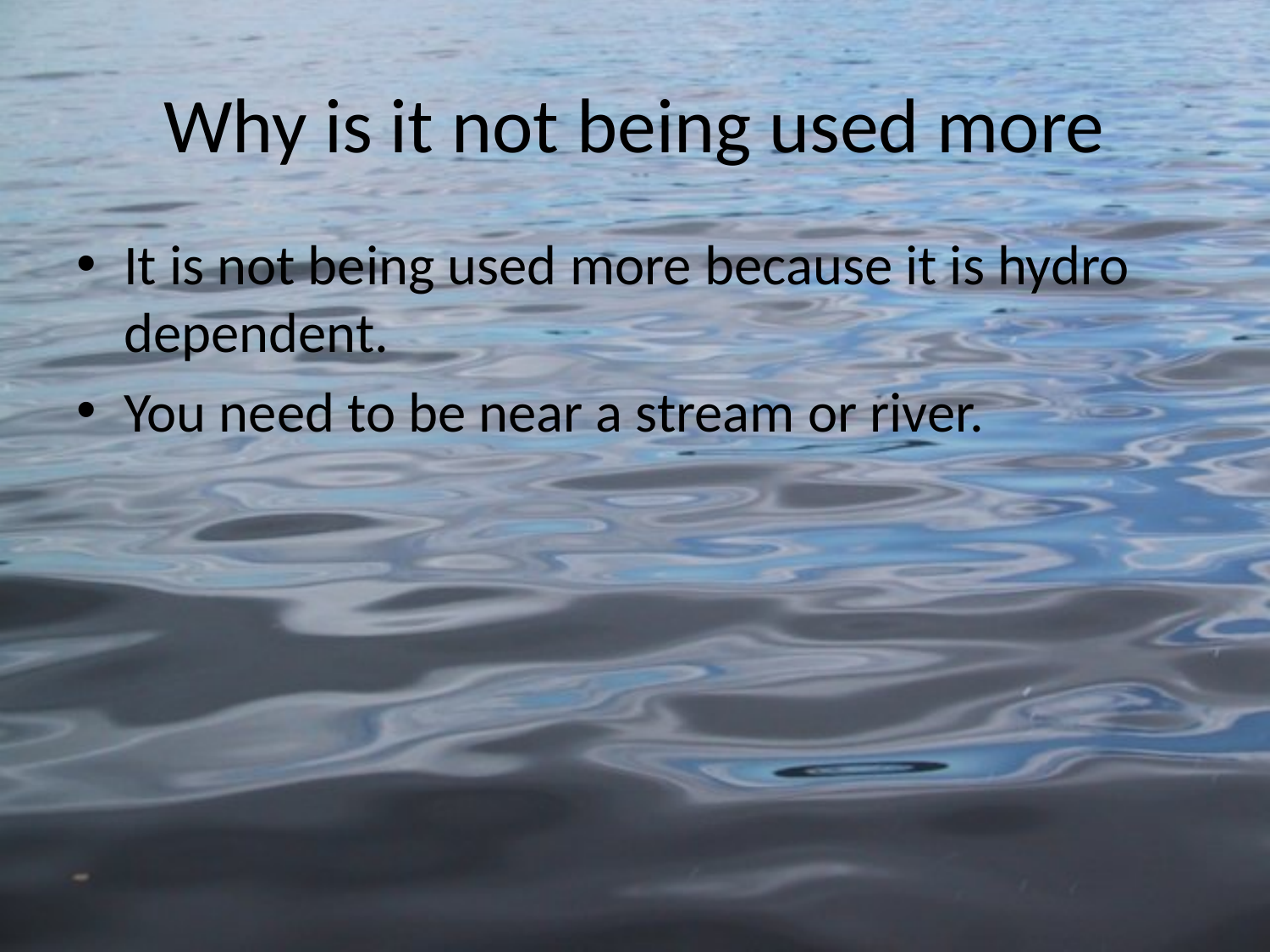

# Why is it not being used more
It is not being used more because it is hydro dependent.
You need to be near a stream or river.